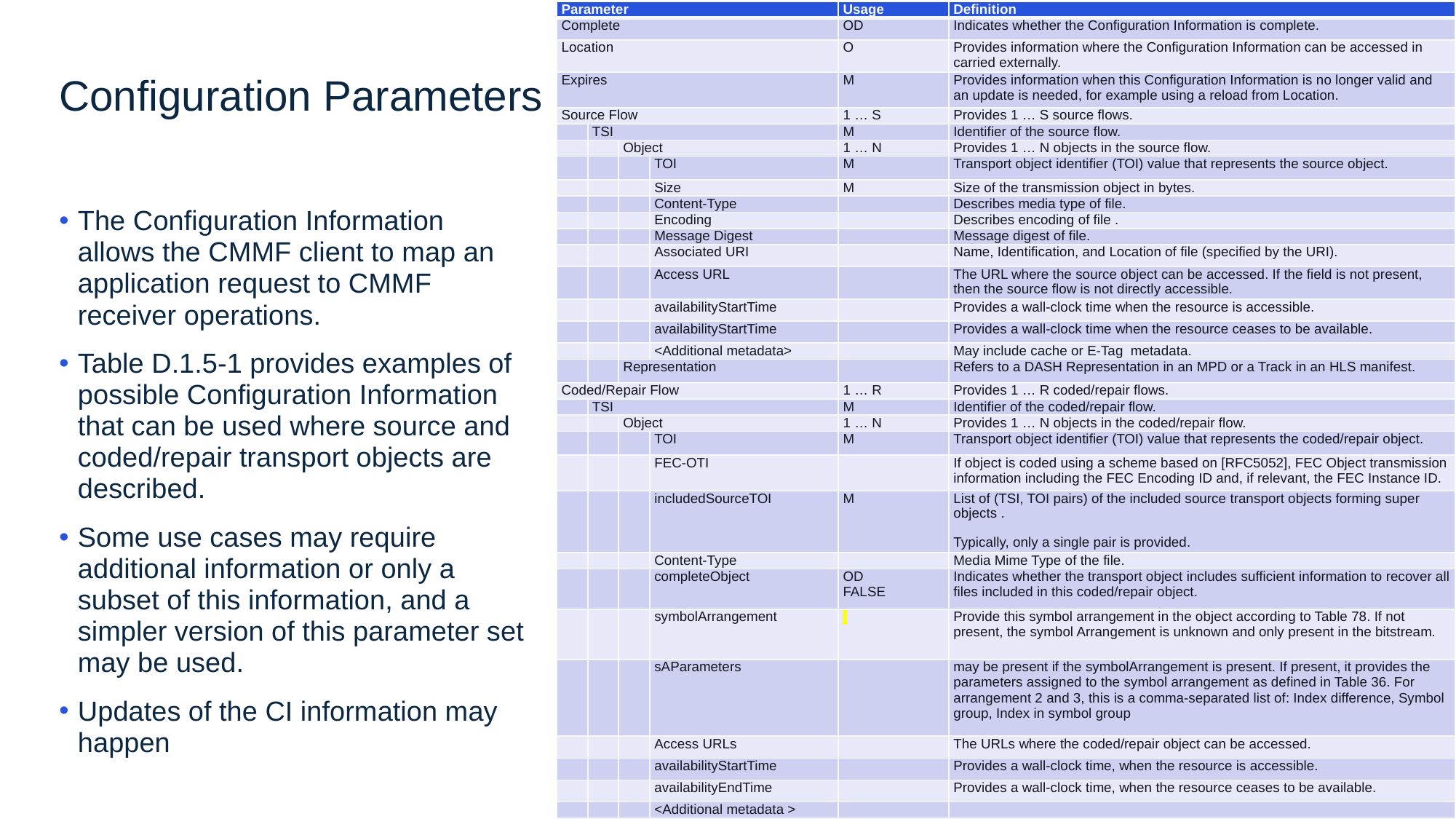

| Parameter |  |  |  | Usage | Definition |
| --- | --- | --- | --- | --- | --- |
| Complete |  |  |  | OD | Indicates whether the Configuration Information is complete. |
| Location |  |  |  | O | Provides information where the Configuration Information can be accessed in carried externally. |
| Expires |  |  |  | M | Provides information when this Configuration Information is no longer valid and an update is needed, for example using a reload from Location. |
| Source Flow |  |  |  | 1 … S | Provides 1 … S source flows. |
|  | TSI |  |  | M | Identifier of the source flow. |
|  |  | Object |  | 1 … N | Provides 1 … N objects in the source flow. |
|  |  |  | TOI | M | Transport object identifier (TOI) value that represents the source object. |
|  |  |  | Size | M | Size of the transmission object in bytes. |
|  |  |  | Content-Type |  | Describes media type of file. |
|  |  |  | Encoding |  | Describes encoding of file . |
|  |  |  | Message Digest |  | Message digest of file. |
|  |  |  | Associated URI |  | Name, Identification, and Location of file (specified by the URI). |
|  |  |  | Access URL |  | The URL where the source object can be accessed. If the field is not present, then the source flow is not directly accessible. |
|  |  |  | availabilityStartTime |  | Provides a wall-clock time when the resource is accessible. |
|  |  |  | availabilityStartTime |  | Provides a wall-clock time when the resource ceases to be available. |
|  |  |  | <Additional metadata> |  | May include cache or E-Tag  metadata. |
|  |  | Representation |  |  | Refers to a DASH Representation in an MPD or a Track in an HLS manifest. |
| Coded/Repair Flow |  |  |  | 1 … R | Provides 1 … R coded/repair flows. |
|  | TSI |  |  | M | Identifier of the coded/repair flow. |
|  |  | Object |  | 1 … N | Provides 1 … N objects in the coded/repair flow. |
|  |  |  | TOI | M | Transport object identifier (TOI) value that represents the coded/repair object. |
|  |  |  | FEC-OTI |  | If object is coded using a scheme based on [RFC5052], FEC Object transmission information including the FEC Encoding ID and, if relevant, the FEC Instance ID. |
|  |  |  | includedSourceTOI | M | List of (TSI, TOI pairs) of the included source transport objects forming super objects . Typically, only a single pair is provided. |
|  |  |  | Content-Type |  | Media Mime Type of the file. |
|  |  |  | completeObject | OD FALSE | Indicates whether the transport object includes sufficient information to recover all files included in this coded/repair object. |
|  |  |  | symbolArrangement |  | Provide this symbol arrangement in the object according to Table 78. If not present, the symbol Arrangement is unknown and only present in the bitstream. |
|  |  |  | sAParameters |  | may be present if the symbolArrangement is present. If present, it provides the parameters assigned to the symbol arrangement as defined in Table 36. For arrangement 2 and 3, this is a comma-separated list of: Index difference, Symbol group, Index in symbol group |
|  |  |  | Access URLs |  | The URLs where the coded/repair object can be accessed. |
|  |  |  | availabilityStartTime |  | Provides a wall-clock time, when the resource is accessible. |
|  |  |  | availabilityEndTime |  | Provides a wall-clock time, when the resource ceases to be available. |
|  |  |  | <Additional metadata > |  |  |
# Configuration Parameters

The Configuration Information allows the CMMF client to map an application request to CMMF receiver operations.
Table D.1.5-1 provides examples of possible Configuration Information that can be used where source and coded/repair transport objects are described.
Some use cases may require additional information or only a subset of this information, and a simpler version of this parameter set may be used.
Updates of the CI information may happen